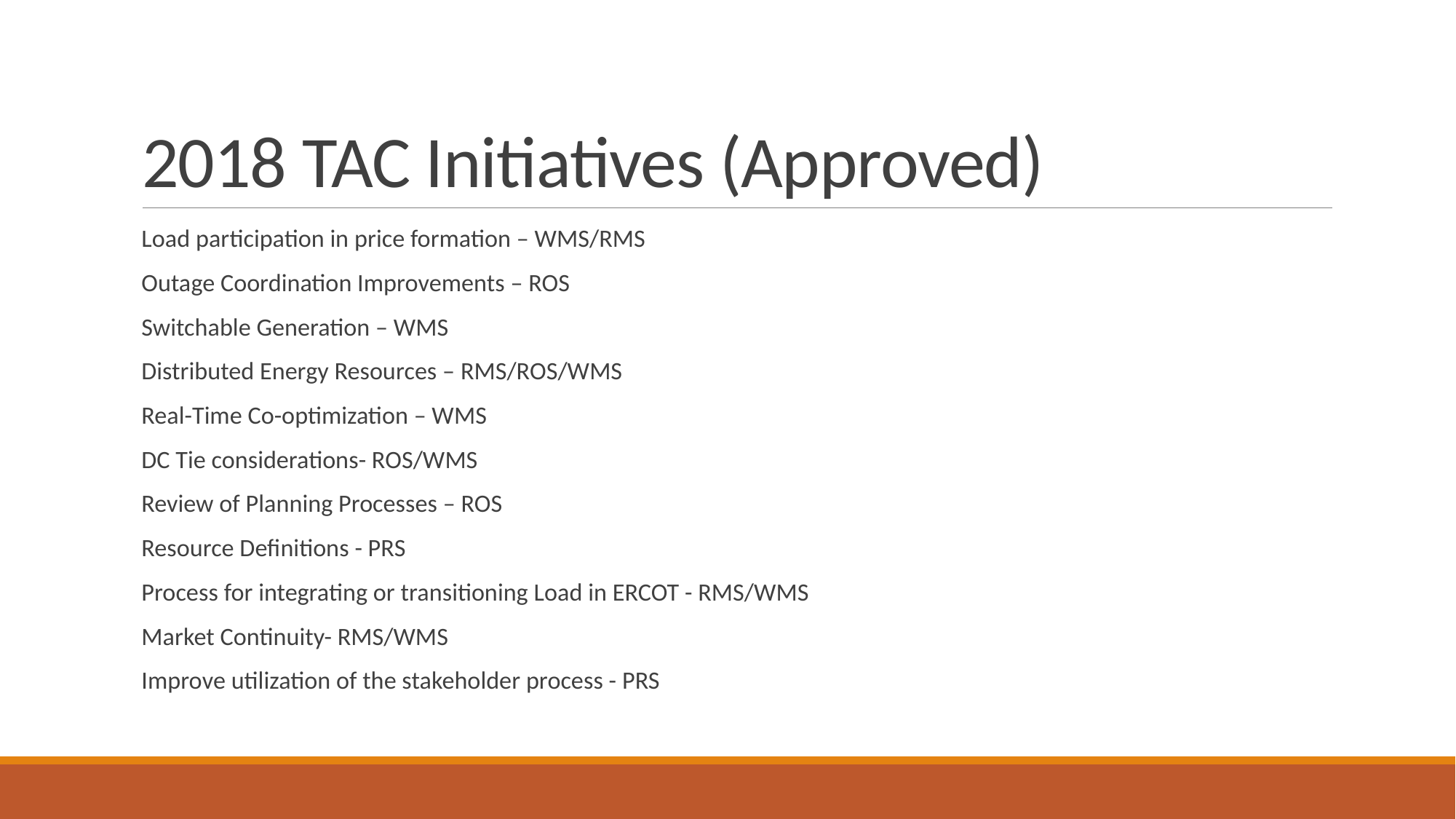

# 2018 TAC Initiatives (Approved)
Load participation in price formation – WMS/RMS
Outage Coordination Improvements – ROS
Switchable Generation – WMS
Distributed Energy Resources – RMS/ROS/WMS
Real-Time Co-optimization – WMS
DC Tie considerations- ROS/WMS
Review of Planning Processes – ROS
Resource Definitions - PRS
Process for integrating or transitioning Load in ERCOT - RMS/WMS
Market Continuity- RMS/WMS
Improve utilization of the stakeholder process - PRS